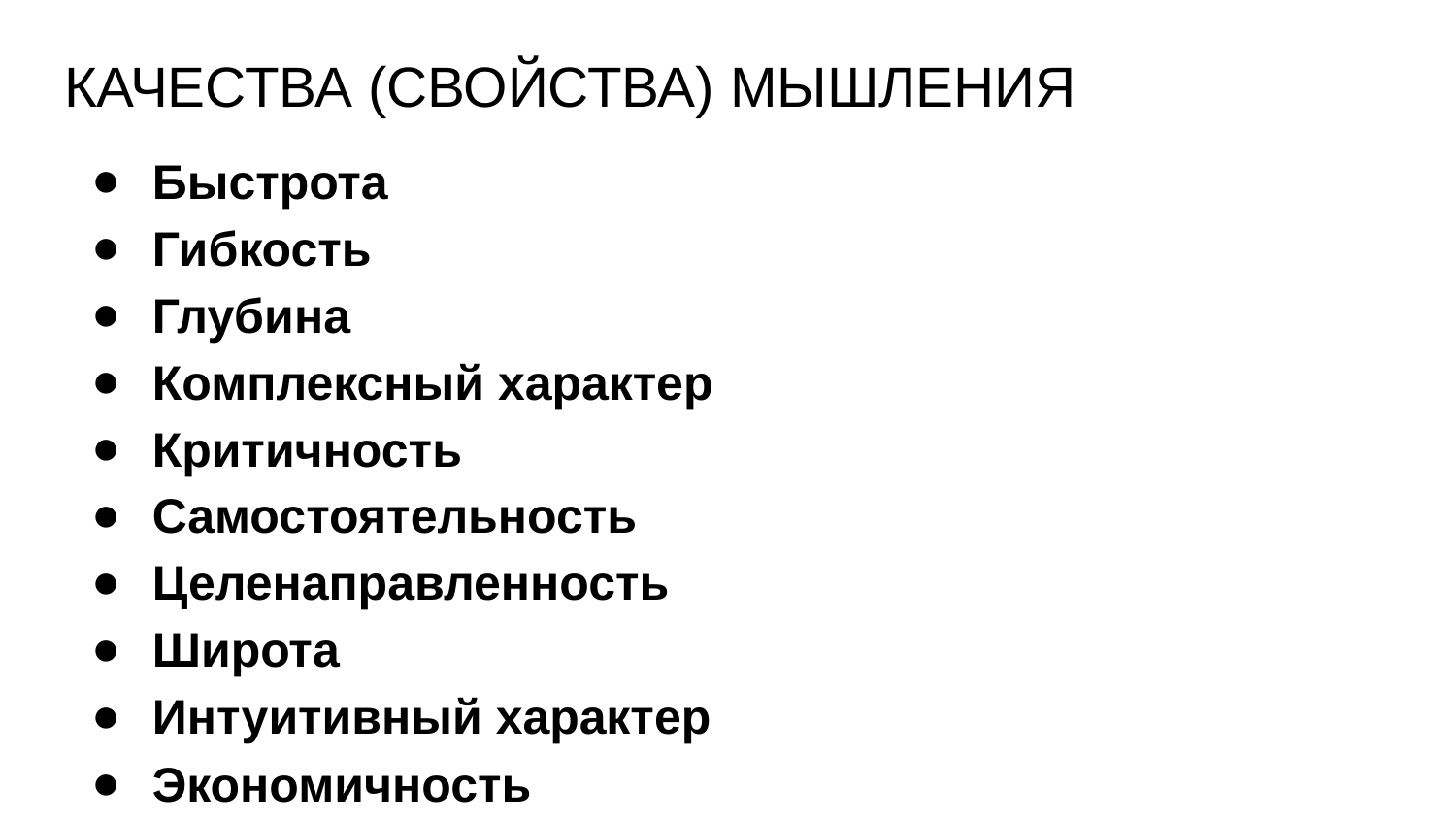

# КАЧЕСТВА (СВОЙСТВА) МЫШЛЕНИЯ
Быстрота
Гибкость
Глубина
Комплексный характер
Критичность
Самостоятельность
Целенаправленность
Широта
Интуитивный характер
Экономичность